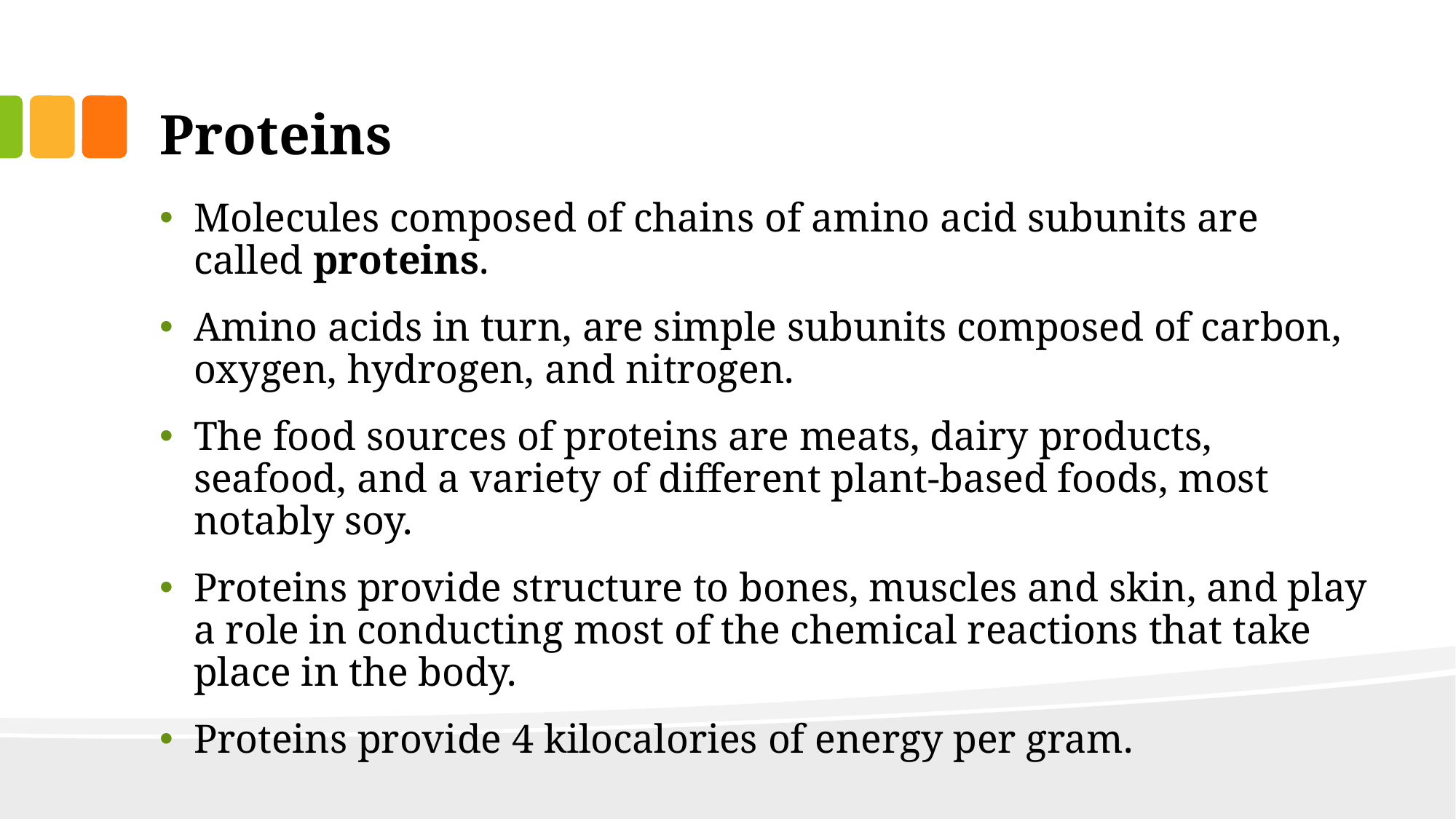

# Proteins
Molecules composed of chains of amino acid subunits are called proteins.
Amino acids in turn, are simple subunits composed of carbon, oxygen, hydrogen, and nitrogen.
The food sources of proteins are meats, dairy products, seafood, and a variety of different plant-based foods, most notably soy.
Proteins provide structure to bones, muscles and skin, and play a role in conducting most of the chemical reactions that take place in the body.
Proteins provide 4 kilocalories of energy per gram.